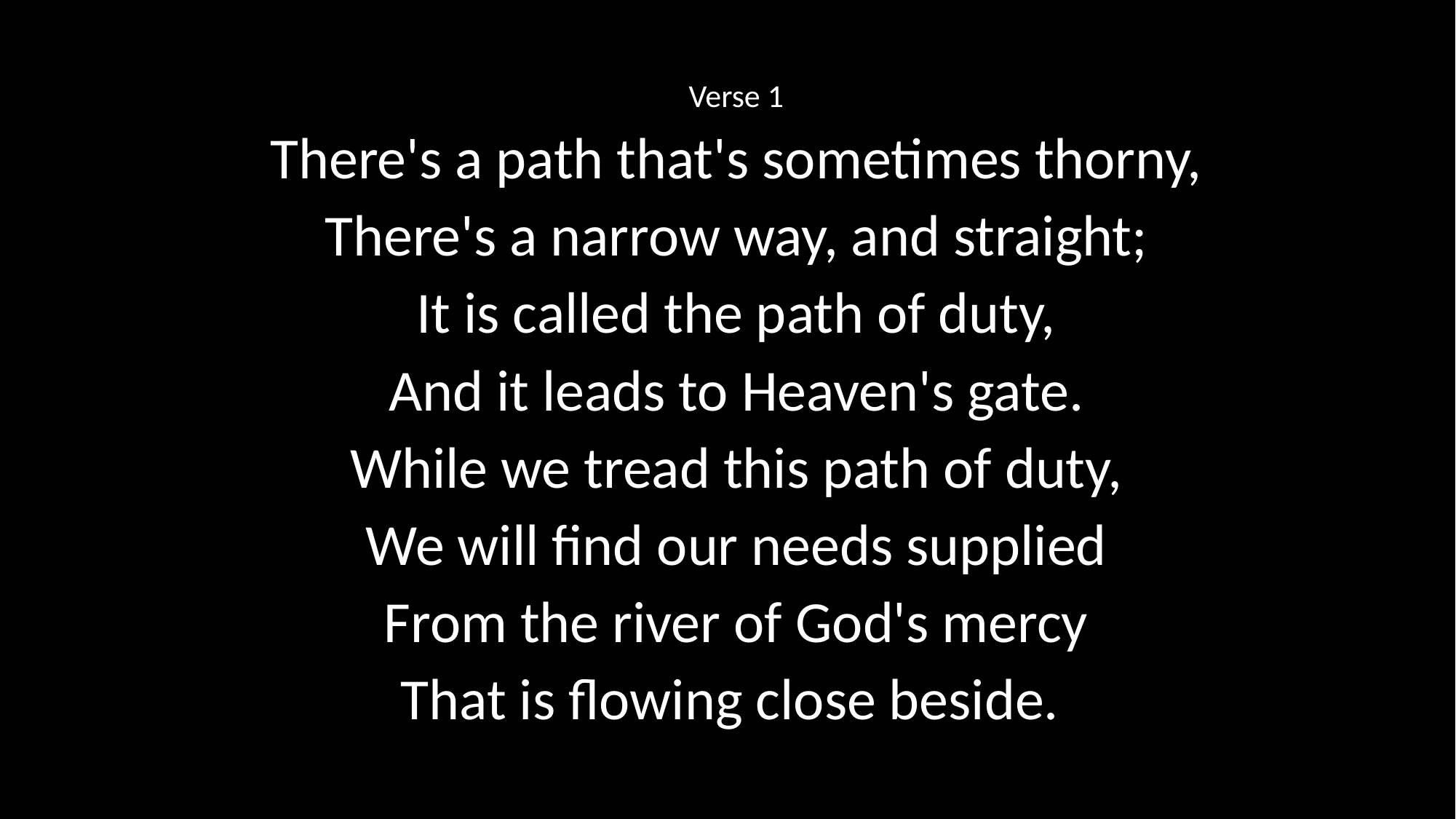

Verse 1
There's a path that's sometimes thorny,
There's a narrow way, and straight;
It is called the path of duty,
And it leads to Heaven's gate.
While we tread this path of duty,
We will find our needs supplied
From the river of God's mercy
That is flowing close beside.